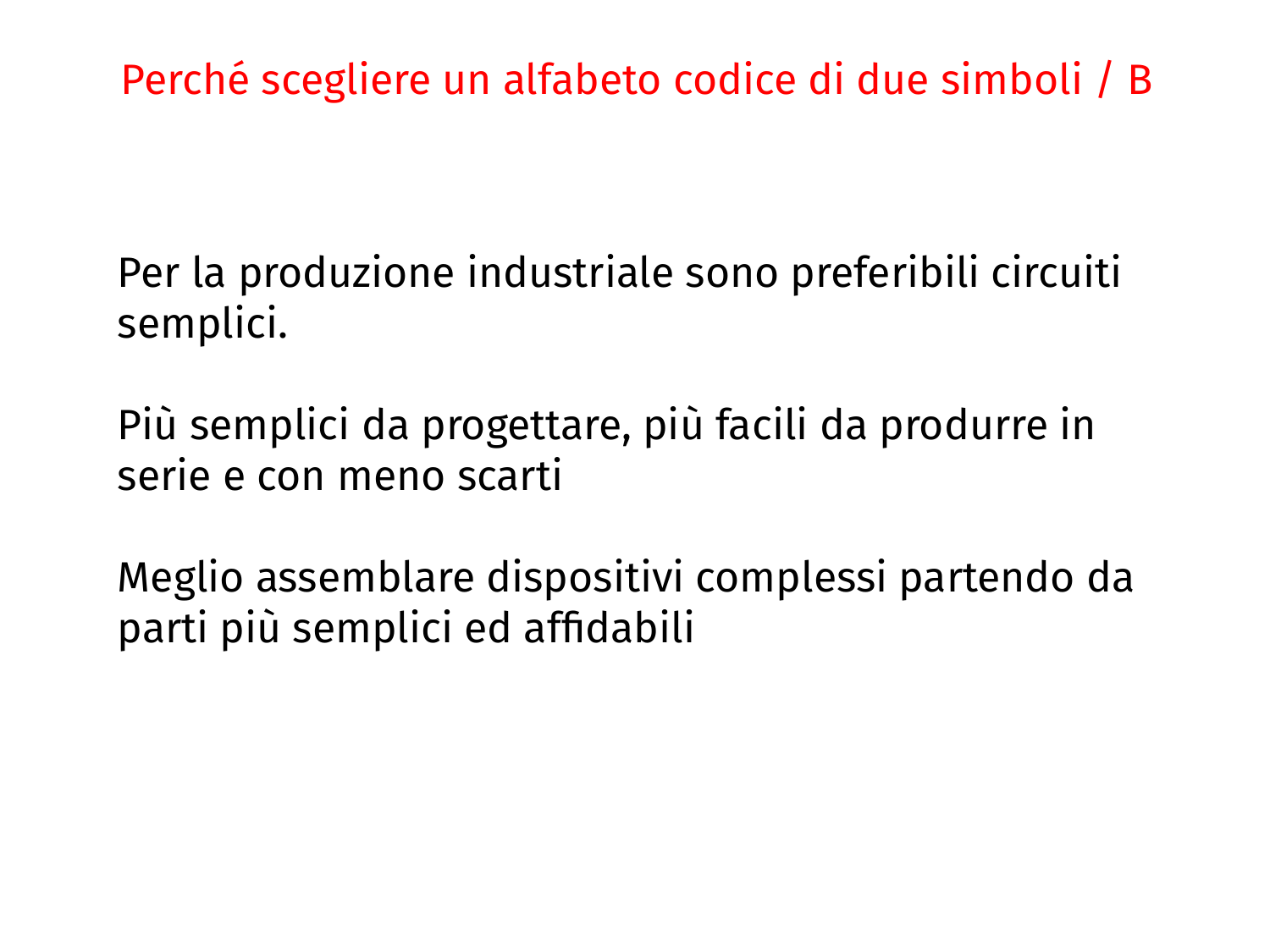

Perché scegliere un alfabeto codice di due simboli / B
Per la produzione industriale sono preferibili circuiti semplici.

Più semplici da progettare, più facili da produrre in serie e con meno scarti

Meglio assemblare dispositivi complessi partendo da parti più semplici ed affidabili